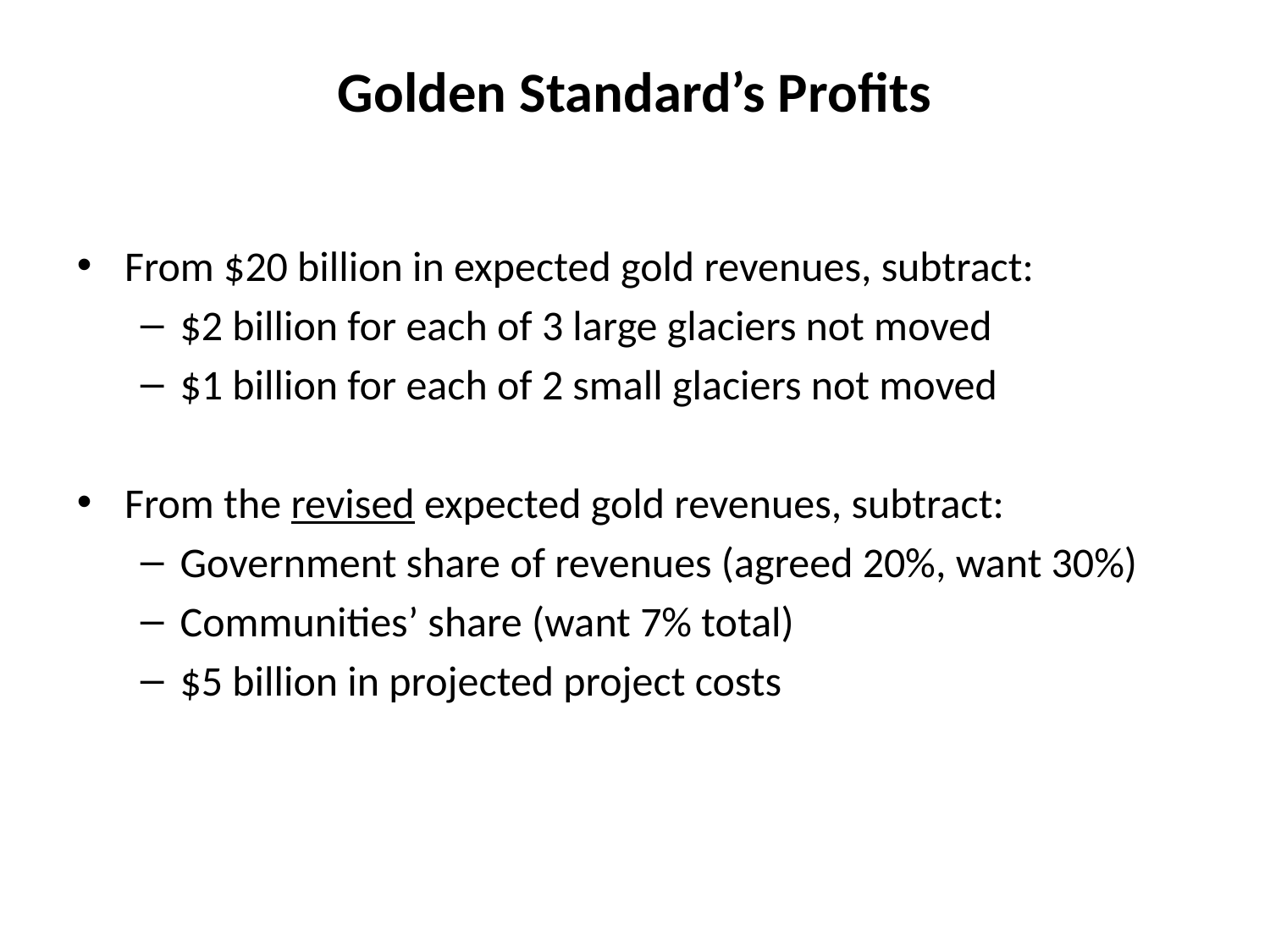

# Golden Standard’s Profits
From $20 billion in expected gold revenues, subtract:
$2 billion for each of 3 large glaciers not moved
$1 billion for each of 2 small glaciers not moved

From the revised expected gold revenues, subtract:
Government share of revenues (agreed 20%, want 30%)
Communities’ share (want 7% total)
$5 billion in projected project costs